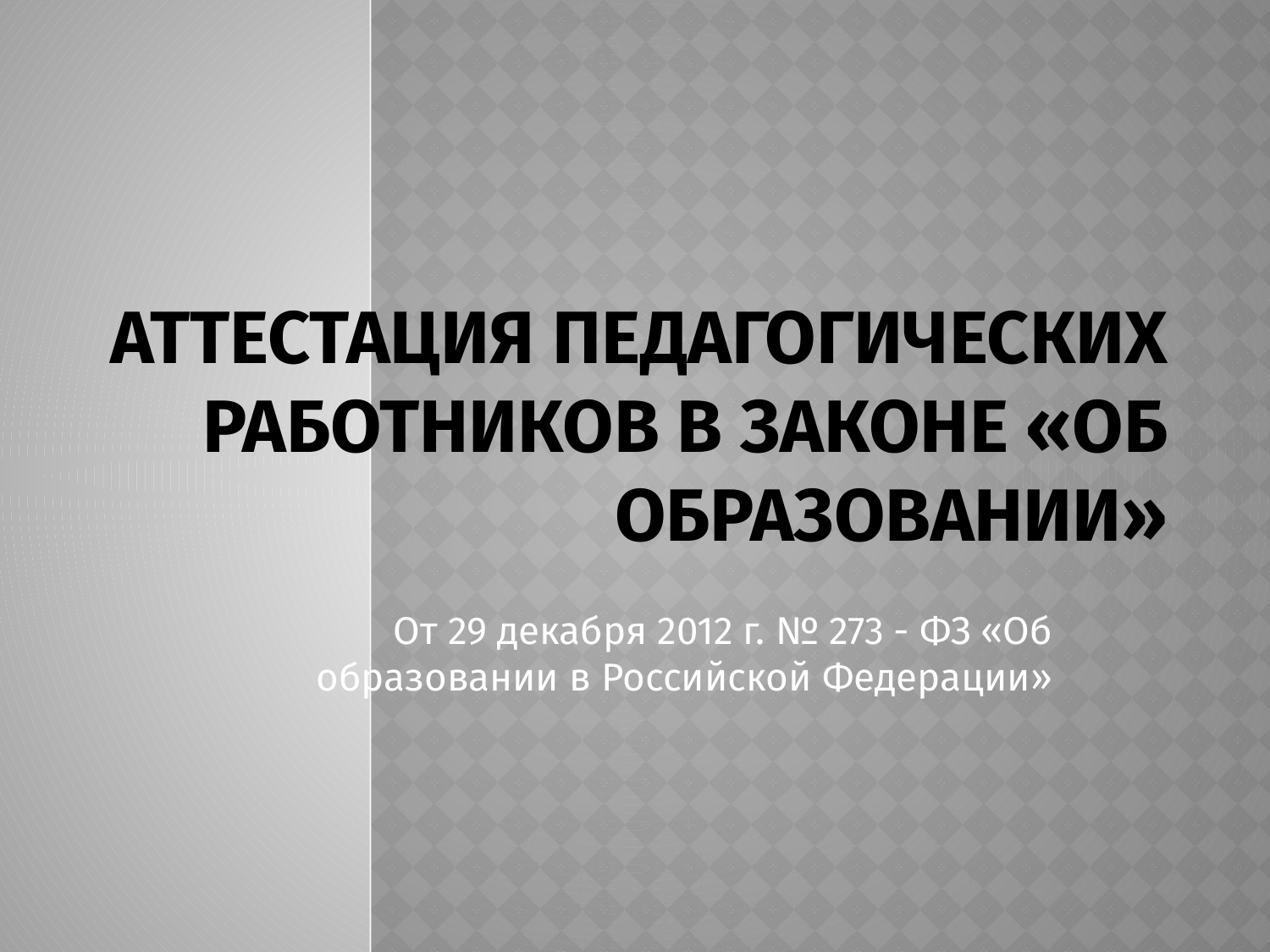

# Аттестация педагогических работников в Законе «Об образовании»
От 29 декабря 2012 г. № 273 - ФЗ «Об   образовании в Российской Федерации»